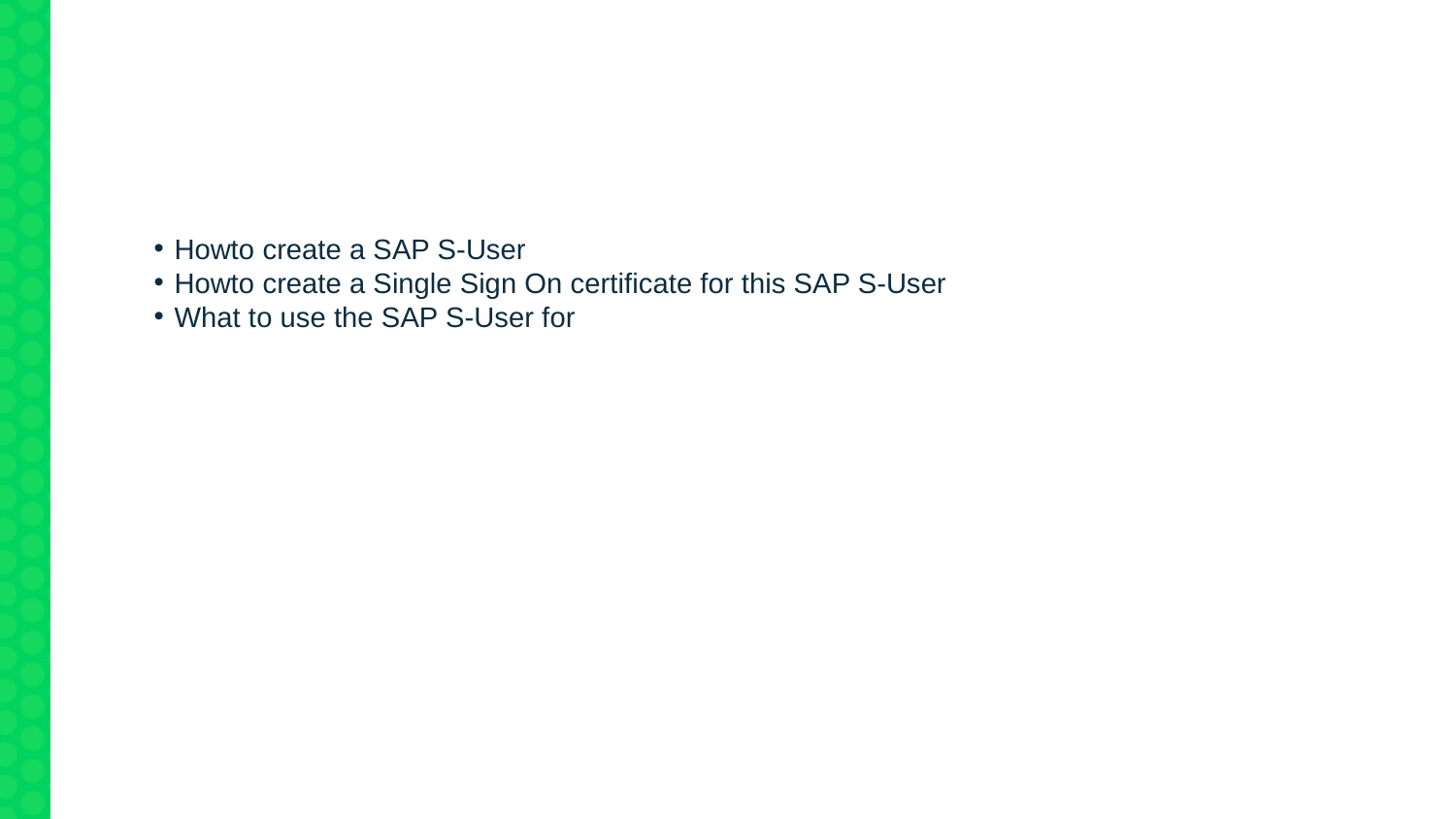

Agenda

Howto create a SAP S-User
Howto create a Single Sign On certificate for this SAP S-User
What to use the SAP S-User for